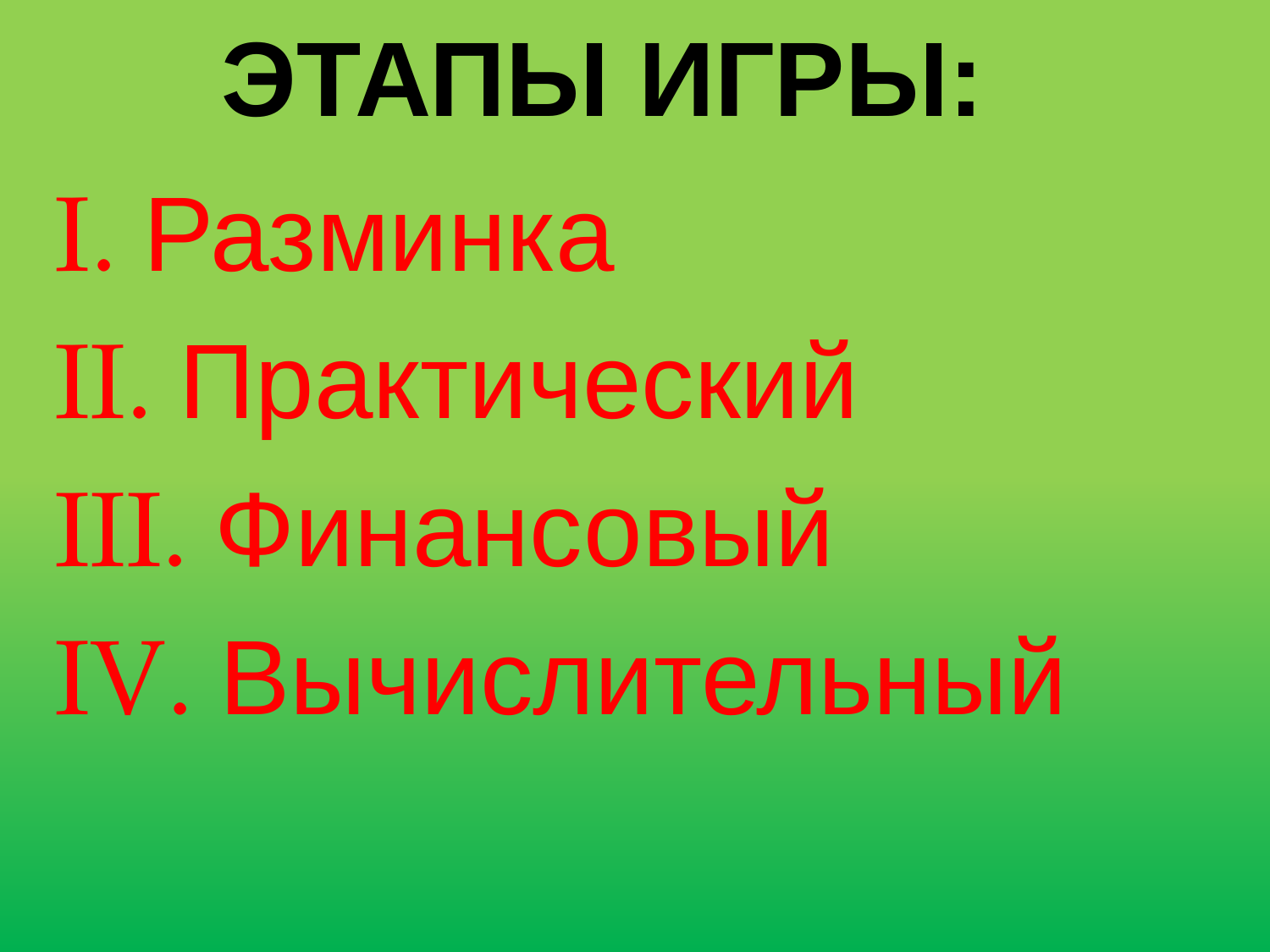

# ЭТАПЫ ИГРЫ:
I. Разминка
II. Практический
III. Финансовый
IV. Вычислительный